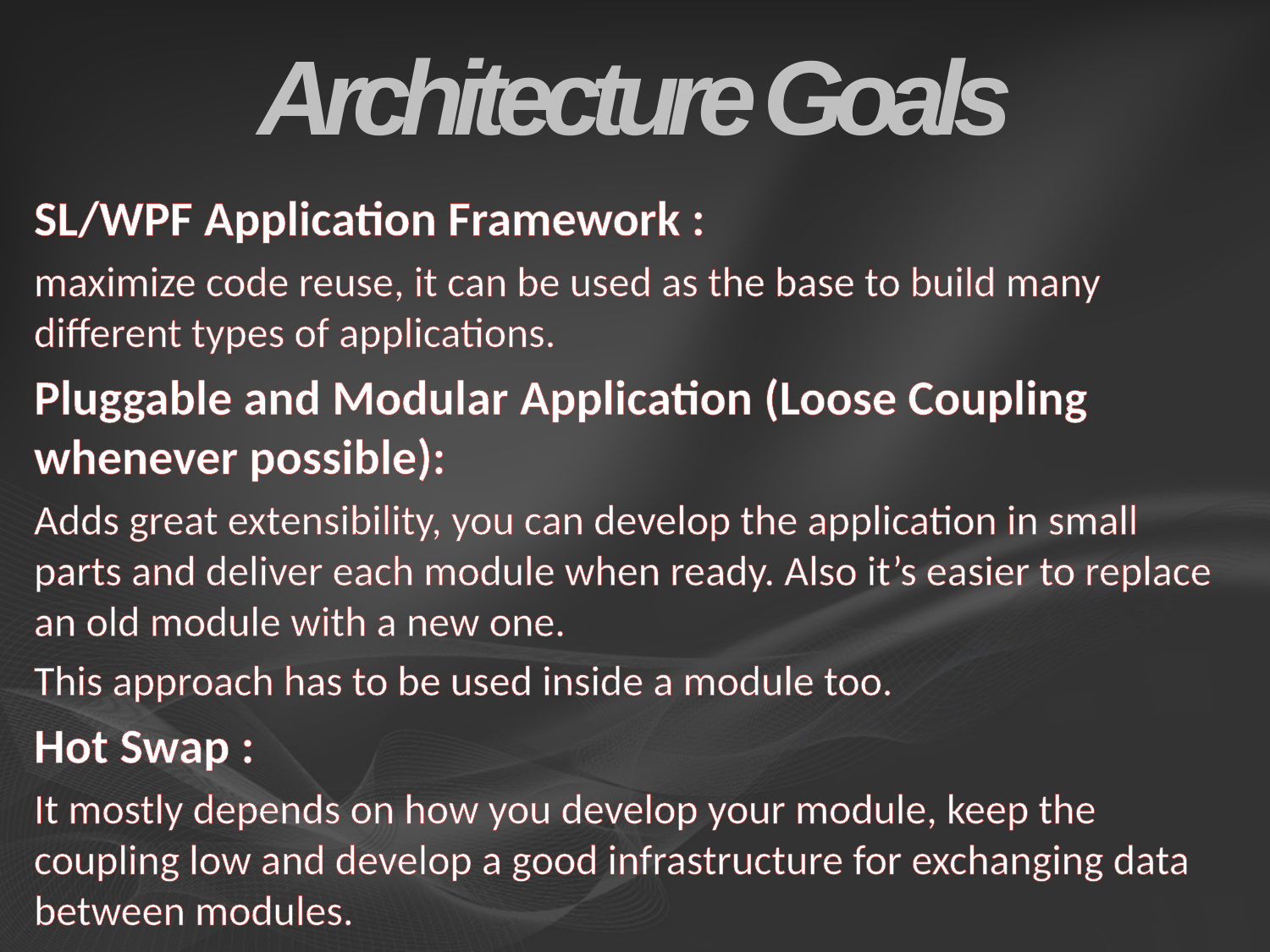

# Architecture Goals
SL/WPF Application Framework :
maximize code reuse, it can be used as the base to build many different types of applications.
Pluggable and Modular Application (Loose Coupling whenever possible):
Adds great extensibility, you can develop the application in small parts and deliver each module when ready. Also it’s easier to replace an old module with a new one.
This approach has to be used inside a module too.
Hot Swap :
It mostly depends on how you develop your module, keep the coupling low and develop a good infrastructure for exchanging data between modules.